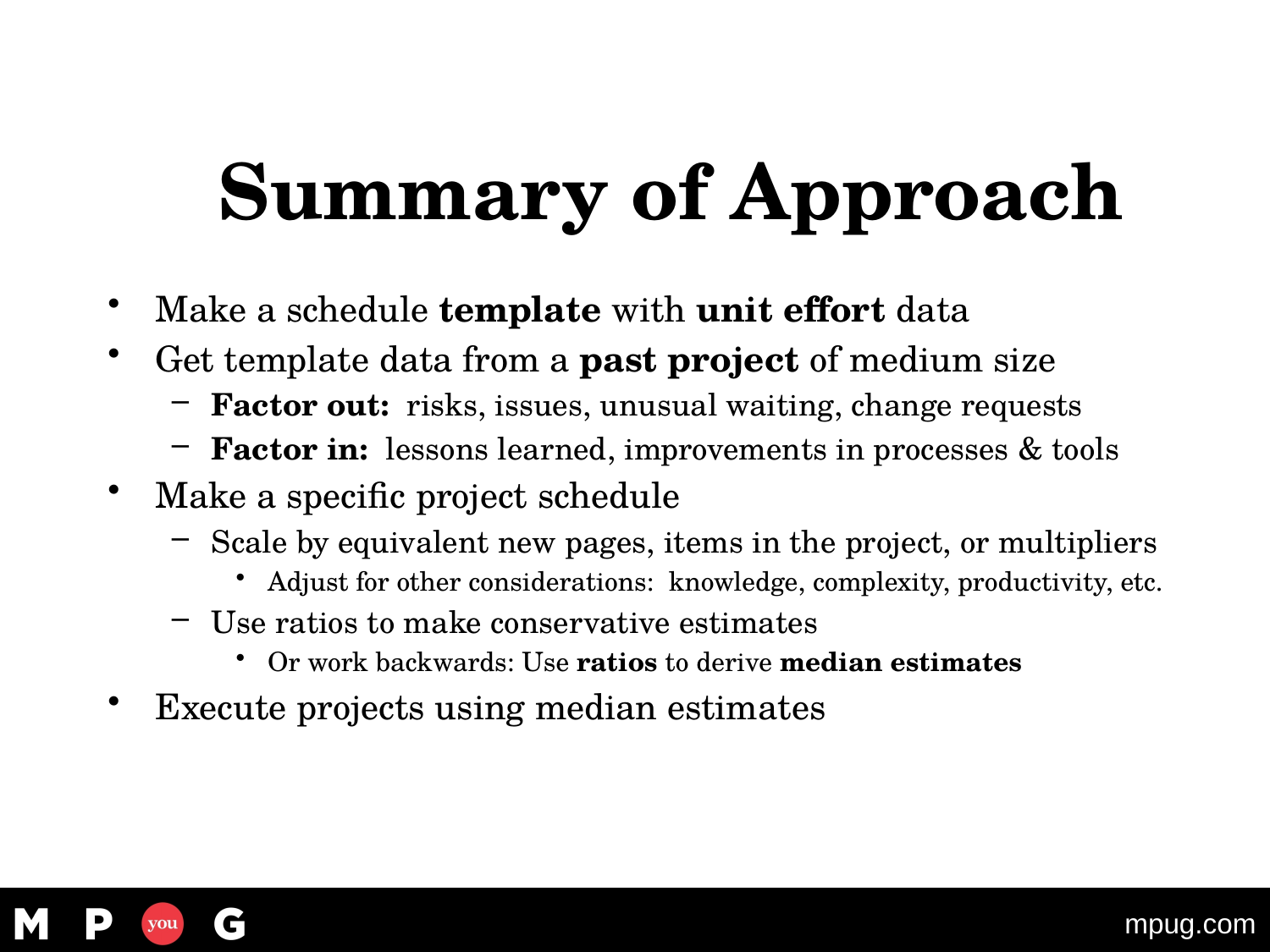

© Oliver D Gildersleeve, Jr 2020
21
# Summary of Approach
Make a schedule template with unit effort data
Get template data from a past project of medium size
Factor out:  risks, issues, unusual waiting, change requests
Factor in:  lessons learned, improvements in processes & tools
Make a specific project schedule
Scale by equivalent new pages, items in the project, or multipliers
Adjust for other considerations:  knowledge, complexity, productivity, etc.
Use ratios to make conservative estimates
Or work backwards: Use ratios to derive median estimates
Execute projects using median estimates